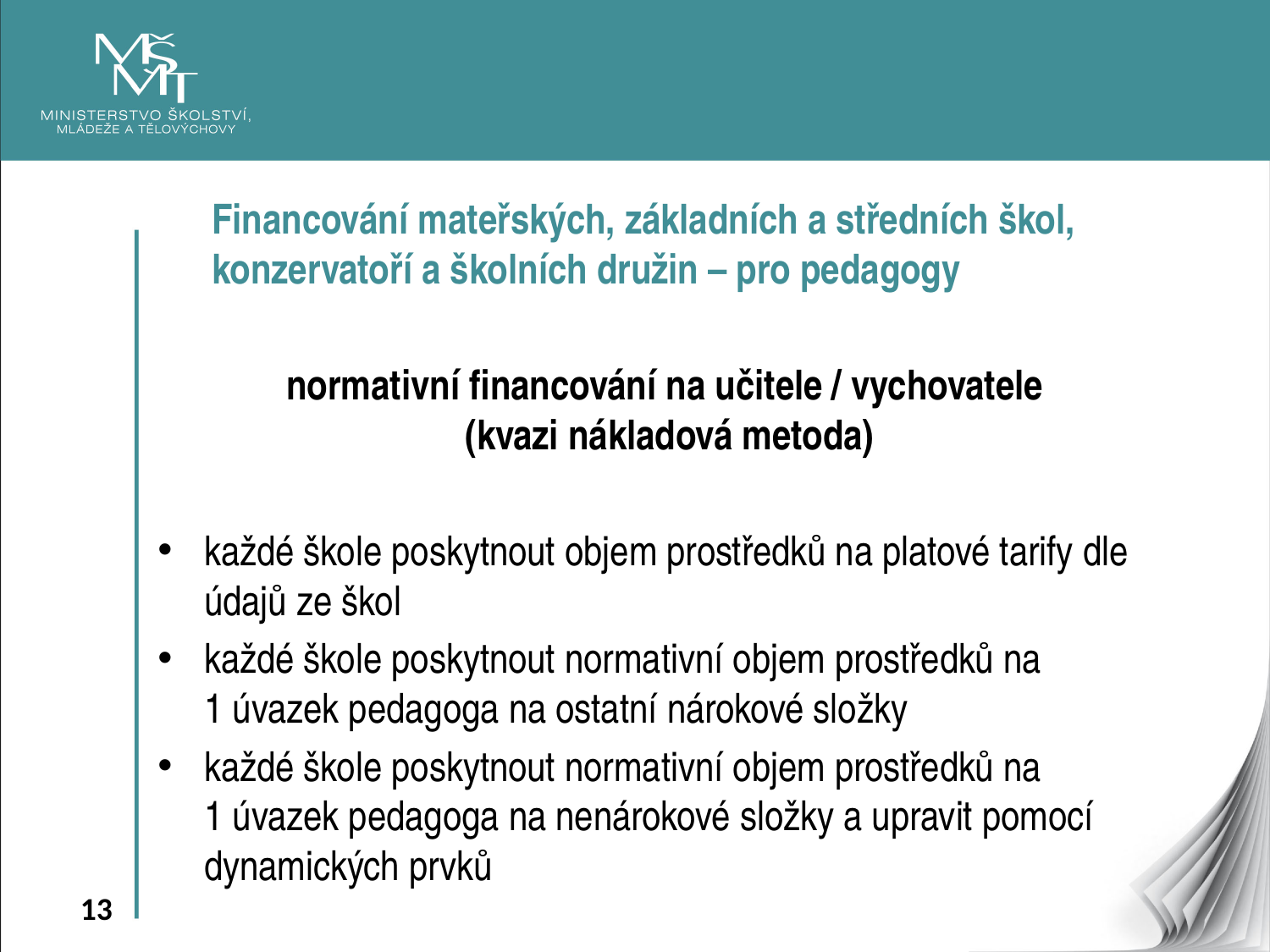

Financování mateřských, základních a středních škol, konzervatoří a školních družin – pro pedagogy

normativní financování na učitele / vychovatele
(kvazi nákladová metoda)

každé škole poskytnout objem prostředků na platové tarify dle údajů ze škol
každé škole poskytnout normativní objem prostředků na
1 úvazek pedagoga na ostatní nárokové složky
každé škole poskytnout normativní objem prostředků na
1 úvazek pedagoga na nenárokové složky a upravit pomocí dynamických prvků